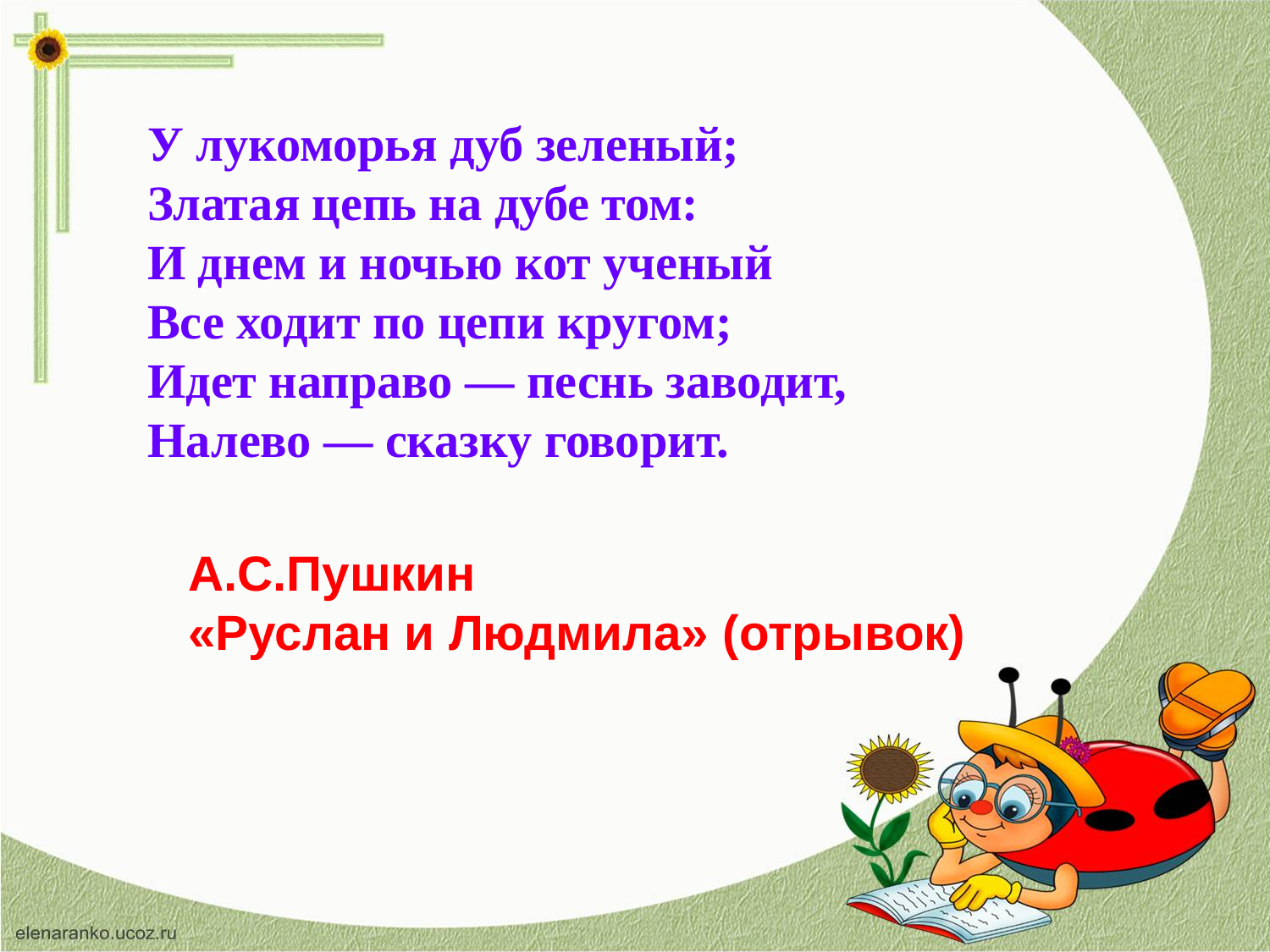

У лукоморья дуб зеленый;
Златая цепь на дубе том:
И днем и ночью кот ученый
Все ходит по цепи кругом;
Идет направо — песнь заводит,
Налево — сказку говорит.
А.С.Пушкин
«Руслан и Людмила» (отрывок)